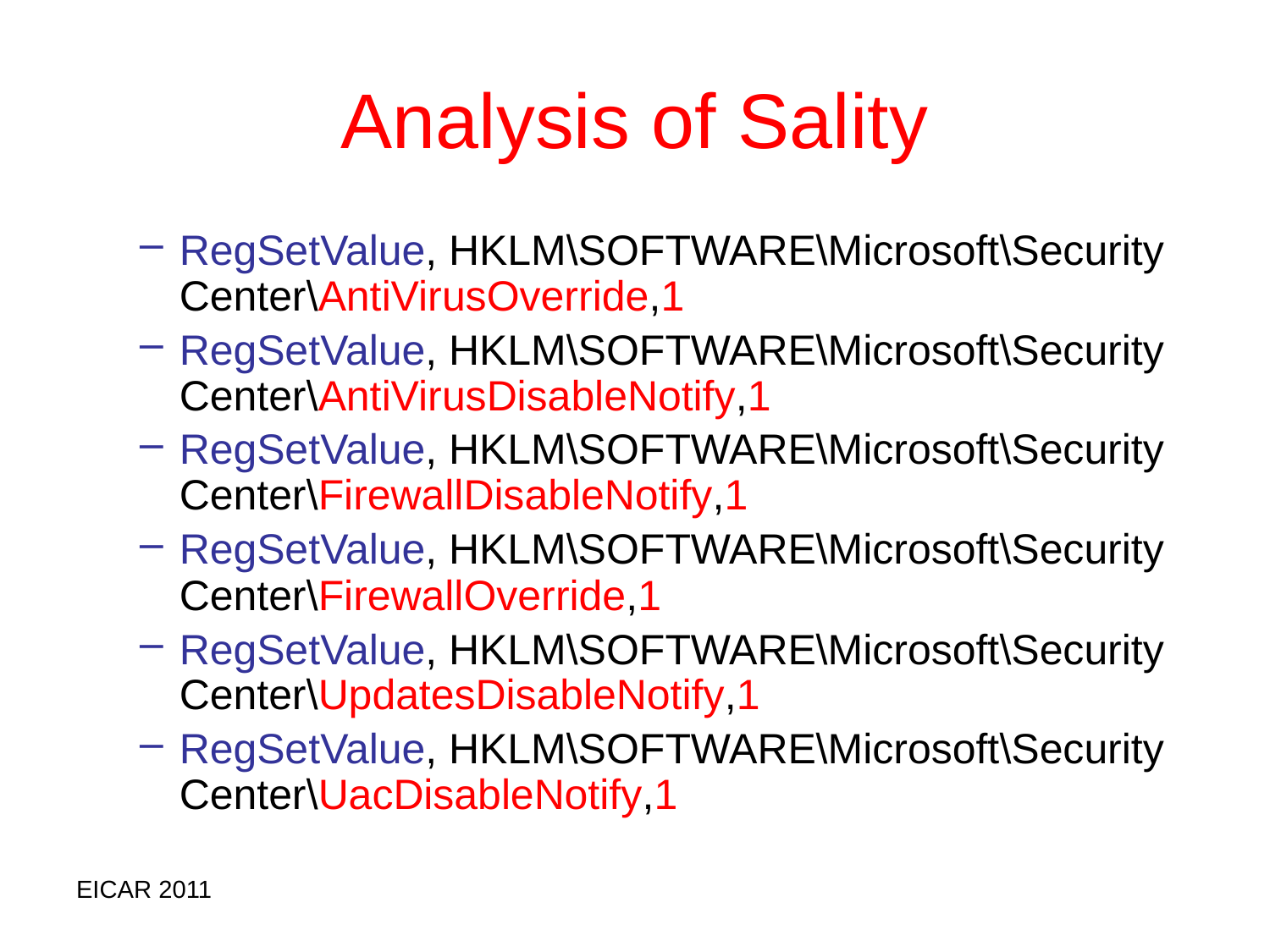

# Analysis of Sality
RegSetValue, HKLM\SOFTWARE\Microsoft\Security Center\AntiVirusOverride,1
RegSetValue, HKLM\SOFTWARE\Microsoft\Security Center\AntiVirusDisableNotify,1
RegSetValue, HKLM\SOFTWARE\Microsoft\Security Center\FirewallDisableNotify,1
RegSetValue, HKLM\SOFTWARE\Microsoft\Security Center\FirewallOverride,1
RegSetValue, HKLM\SOFTWARE\Microsoft\Security Center\UpdatesDisableNotify,1
RegSetValue, HKLM\SOFTWARE\Microsoft\Security Center\UacDisableNotify,1
EICAR 2011